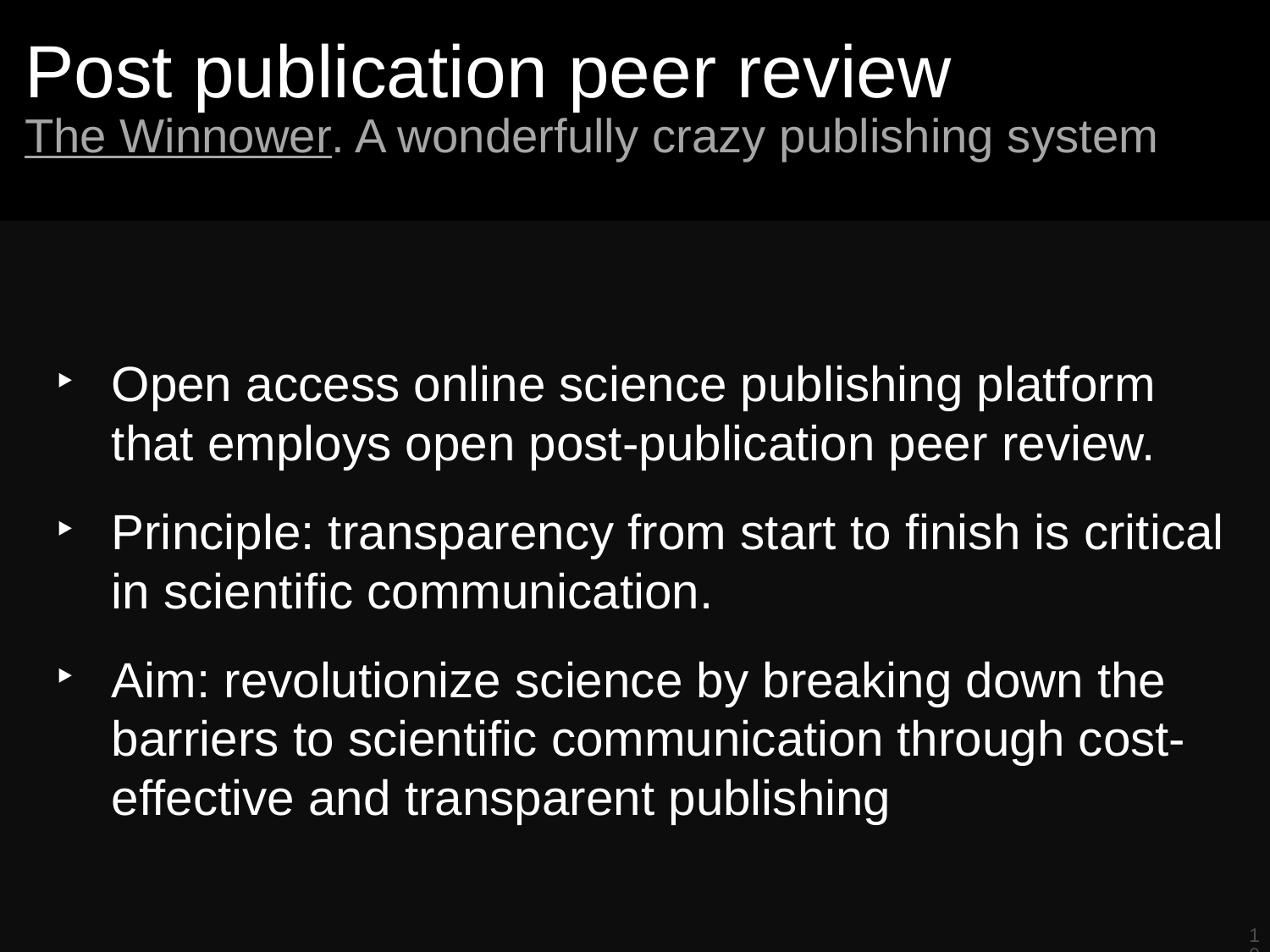

# Post publication peer review
The Winnower. A wonderfully crazy publishing system

Open access online science publishing platform that employs open post-publication peer review.
Principle: transparency from start to finish is critical in scientific communication.
Aim: revolutionize science by breaking down the barriers to scientific communication through cost-effective and transparent publishing
106